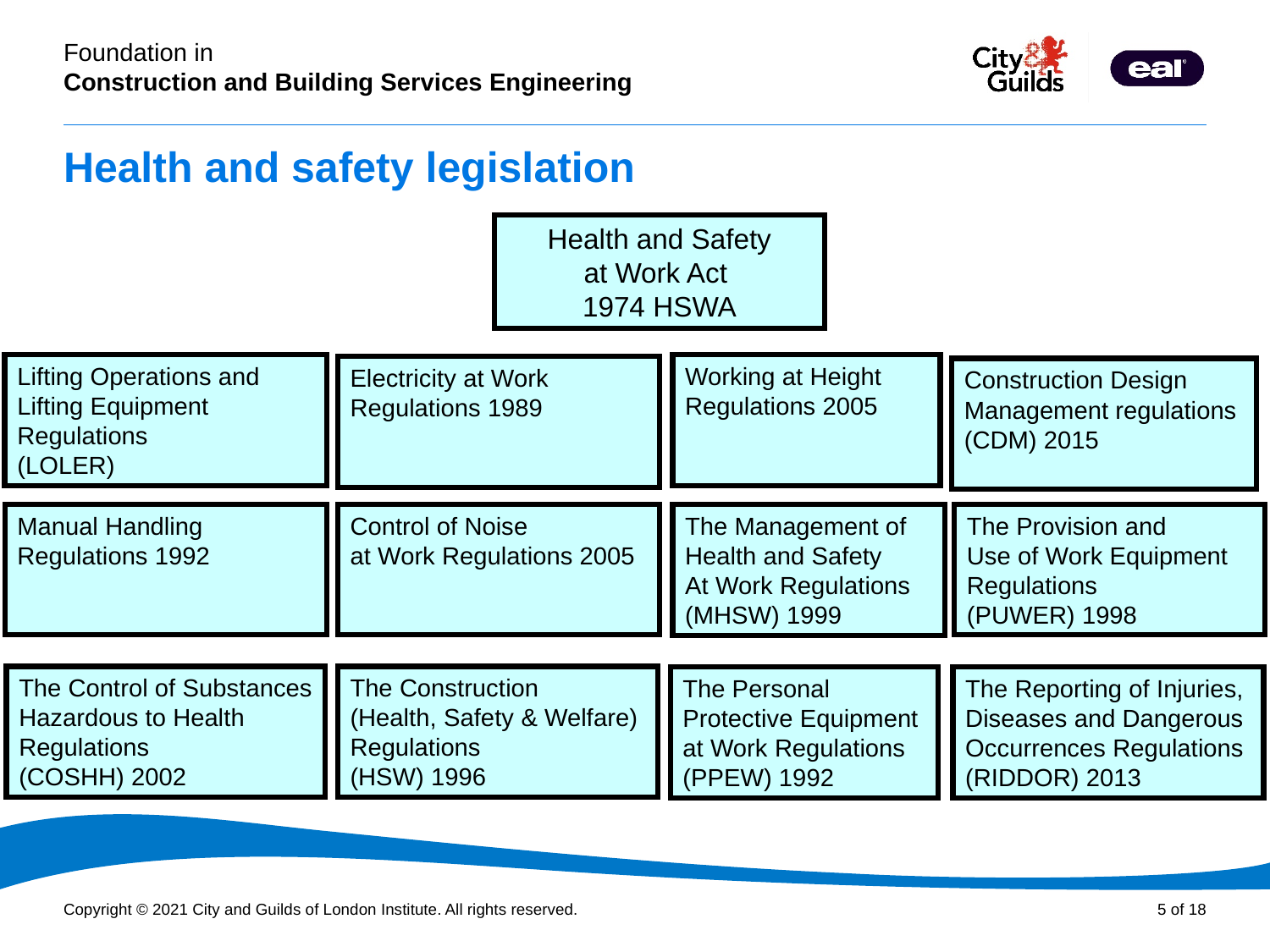

# Health and safety legislation
Health and Safety
at Work Act
1974 HSWA
Lifting Operations and
Lifting Equipment
Regulations
(LOLER)
Working at Height Regulations 2005

Electricity at Work Regulations 1989

Construction Design
Management regulations
(CDM) 2015

Manual Handling
Regulations 1992

Control of Noise
at Work Regulations 2005

The Provision and
Use of Work Equipment
Regulations
(PUWER) 1998
The Management of
Health and Safety
At Work Regulations
(MHSW) 1999
The Control of Substances
Hazardous to Health
Regulations
(COSHH) 2002
The Construction
(Health, Safety & Welfare)
Regulations
(HSW) 1996
The Personal
Protective Equipment
at Work Regulations
(PPEW) 1992
The Reporting of Injuries,
Diseases and Dangerous
Occurrences Regulations
(RIDDOR) 2013